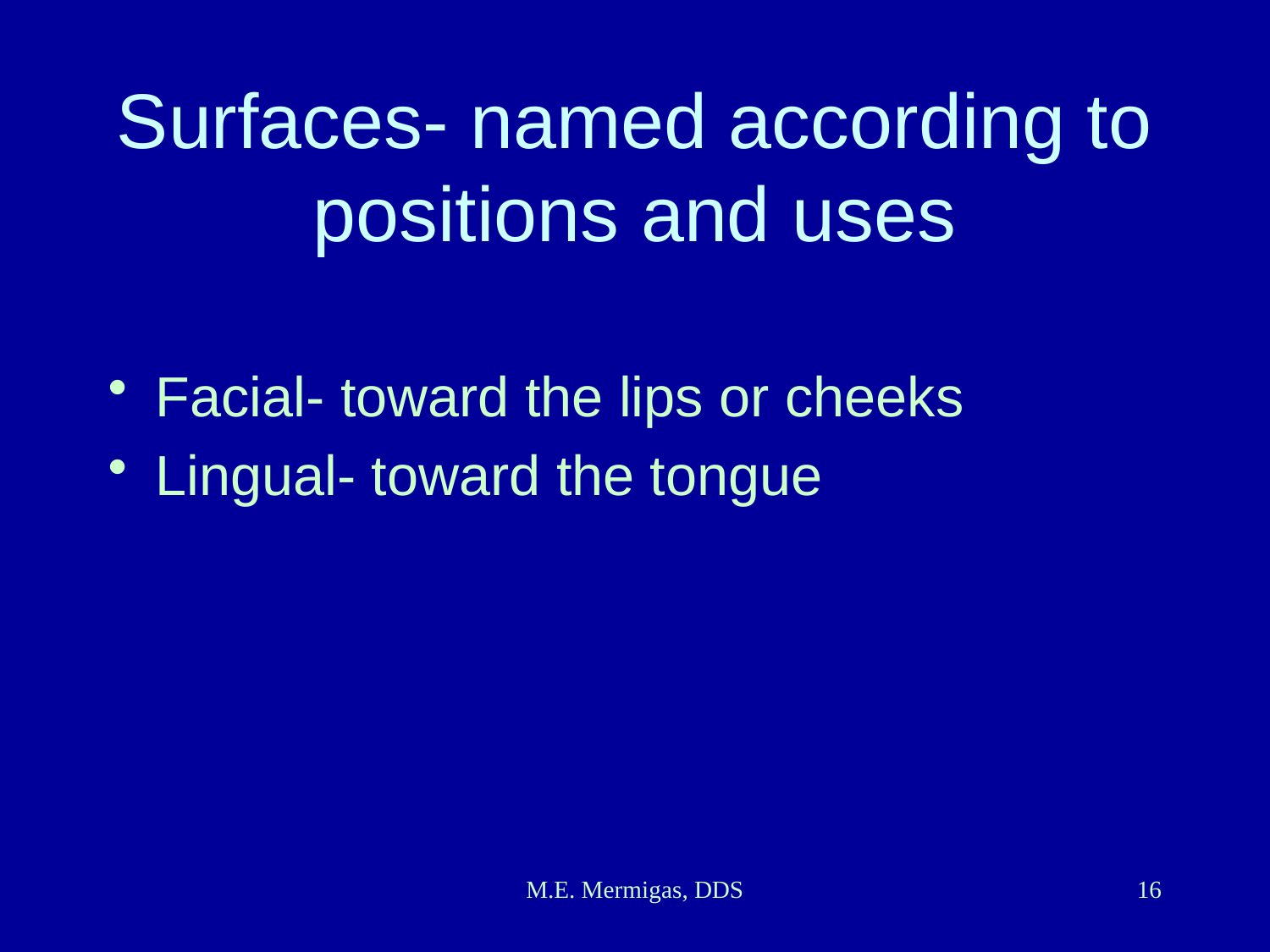

# Surfaces- named according to positions and uses

Facial- toward the lips or cheeks
Lingual- toward the tongue
M.E. Mermigas, DDS
16